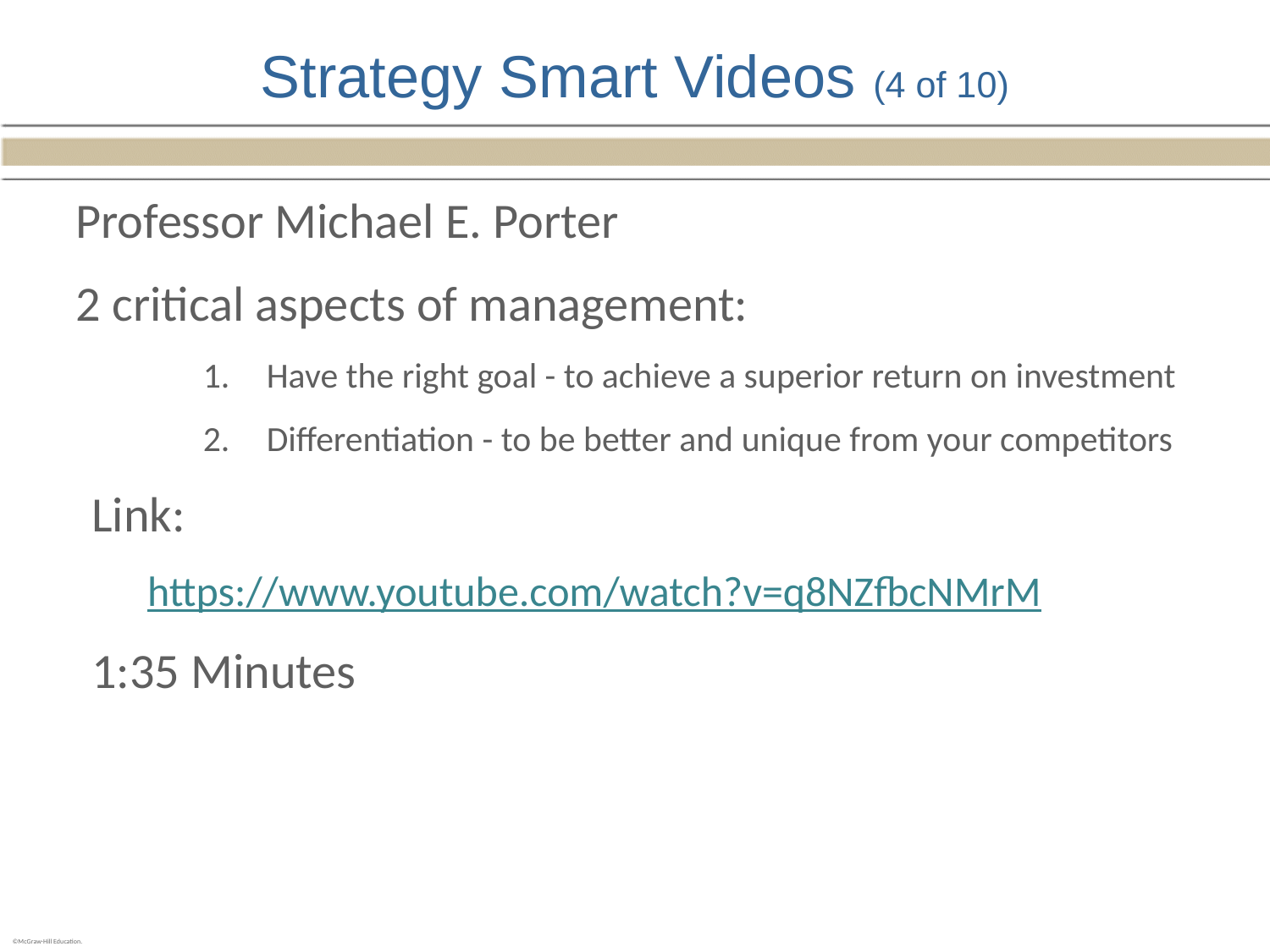

# Strategy Smart Videos (4 of 10)
Professor Michael E. Porter
2 critical aspects of management:
Have the right goal - to achieve a superior return on investment
Differentiation - to be better and unique from your competitors
Link:
https://www.youtube.com/watch?v=q8NZfbcNMrM
1:35 Minutes